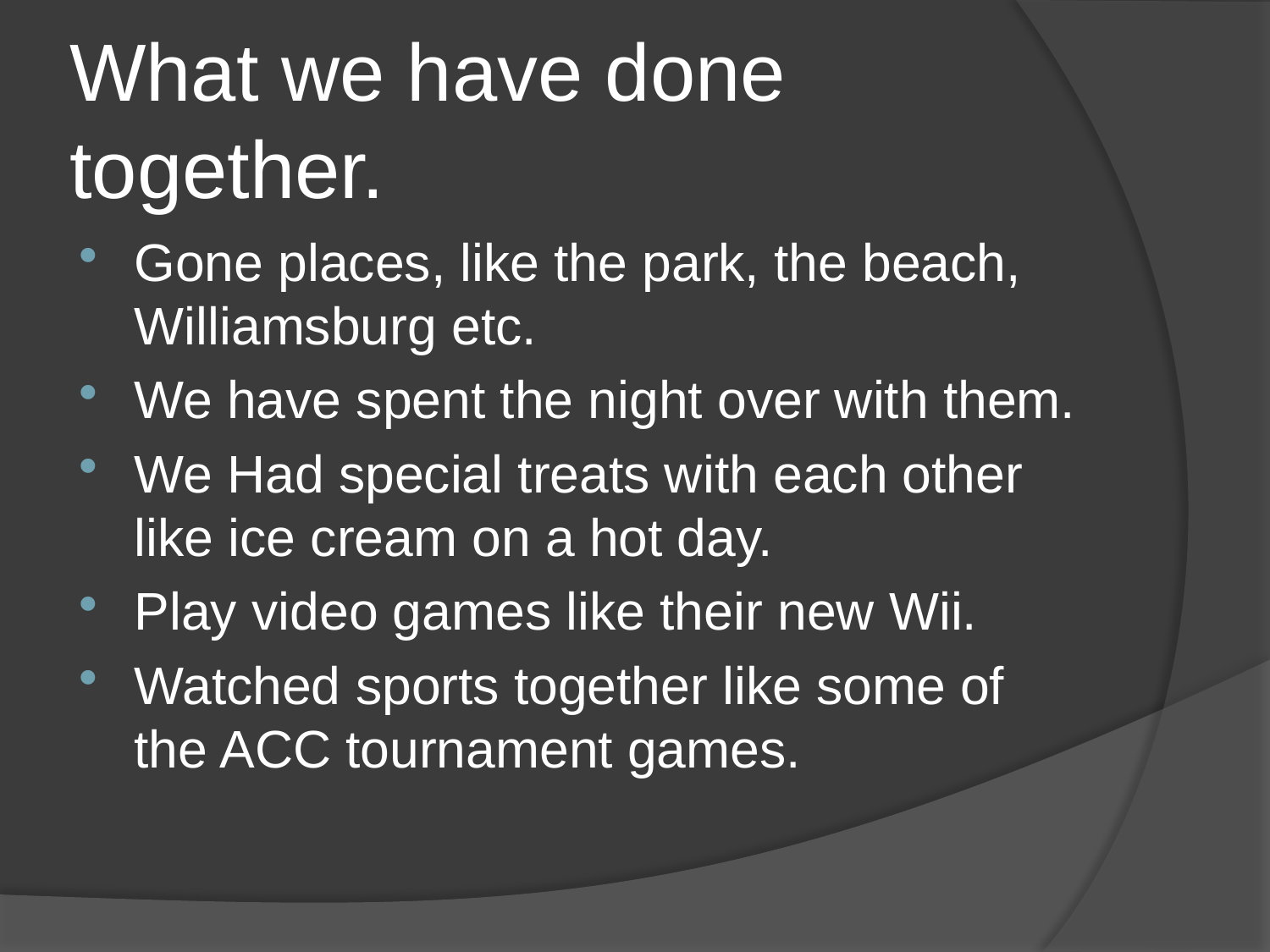

# What we have done together.
Gone places, like the park, the beach, Williamsburg etc.
We have spent the night over with them.
We Had special treats with each other like ice cream on a hot day.
Play video games like their new Wii.
Watched sports together like some of the ACC tournament games.